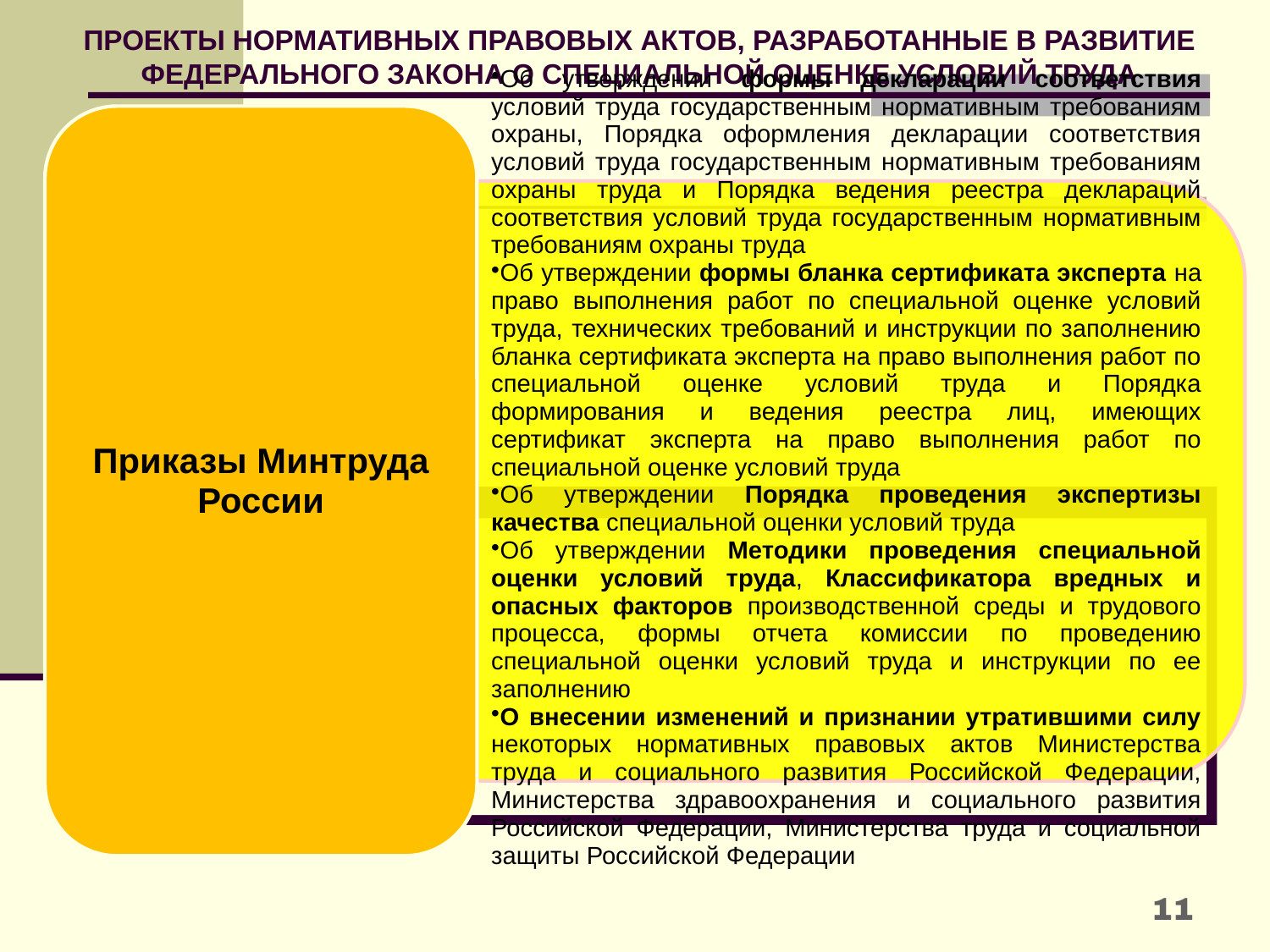

ПРОЕКТЫ НОРМАТИВНЫХ ПРАВОВЫХ АКТОВ, РАЗРАБОТАННЫЕ В РАЗВИТИЕ ФЕДЕРАЛЬНОГО ЗАКОНА О СПЕЦИАЛЬНОЙ ОЦЕНКЕ УСЛОВИЙ ТРУДА
Приказы Минтруда России
Об утверждении формы бланка сертификата эксперта на право выполнения работ по специальной оценке условий труда, технических требований и инструкции по заполнению бланка сертификата эксперта на право выполнения работ по специальной оценке условий труда и Порядка формирования и ведения реестра лиц, имеющих сертификат эксперта на право выполнения работ по специальной оценке условий труда
Об утверждении Порядка проведения экспертизы качества специальной оценки условий труда
О внесении изменений и признании утратившими силу некоторых нормативных правовых актов Министерства труда и социального развития Российской Федерации, Министерства здравоохранения и социального развития Российской Федерации, Министерства труда и социальной защиты Российской Федерации
Об утверждении Методики проведения специальной оценки условий труда, Классификатора вредных и опасных факторов производственной среды и трудового процесса, формы отчета комиссии по проведению специальной оценки условий труда и инструкции по ее заполнению
11